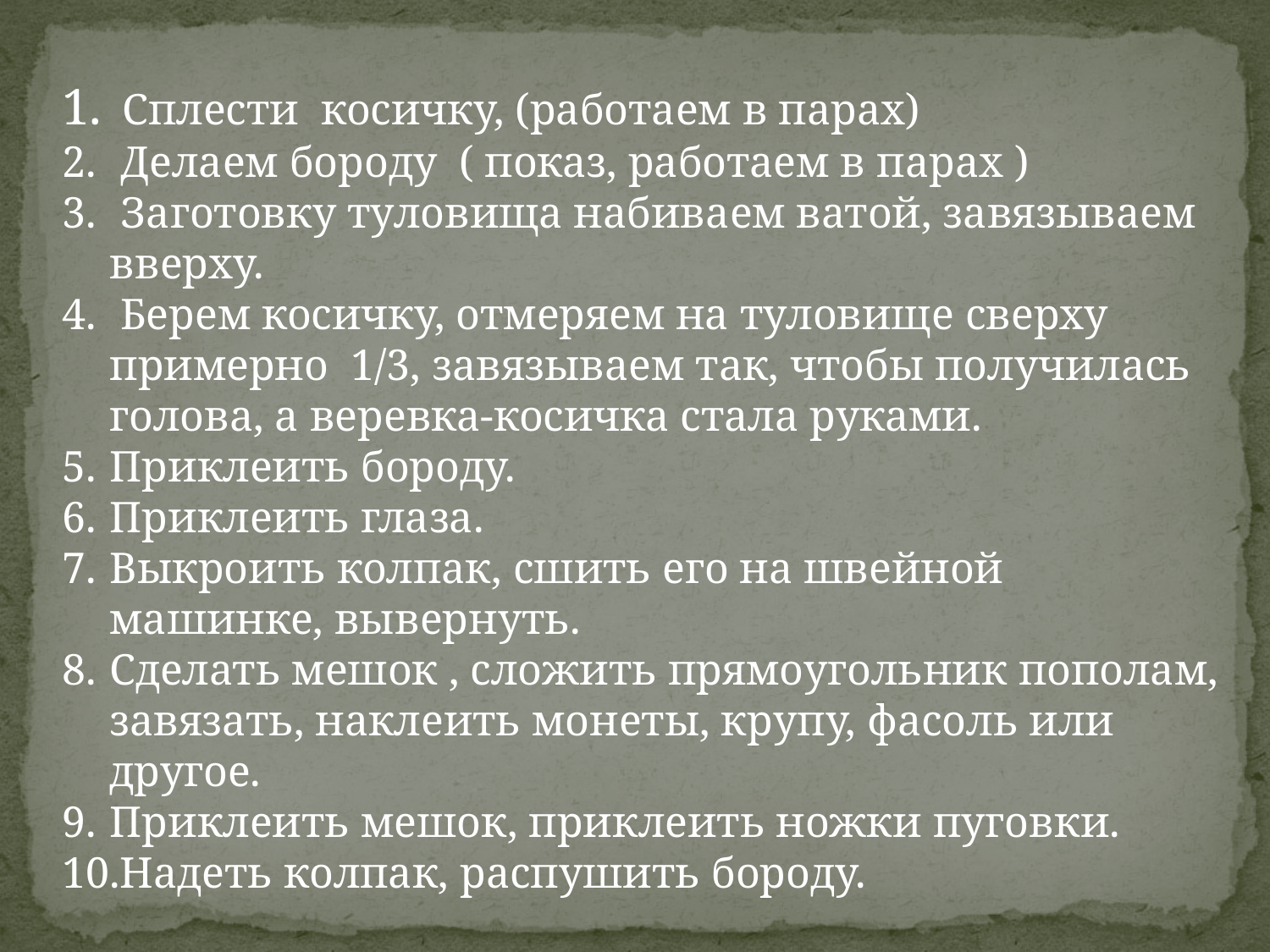

Сплести  косичку, (работаем в парах)
 Делаем бороду  ( показ, работаем в парах )
 Заготовку туловища набиваем ватой, завязываем вверху.
 Берем косичку, отмеряем на туловище сверху примерно  1/3, завязываем так, чтобы получилась голова, а веревка-косичка стала руками.
Приклеить бороду.
Приклеить глаза.
Выкроить колпак, сшить его на швейной машинке, вывернуть.
Сделать мешок , сложить прямоугольник пополам, завязать, наклеить монеты, крупу, фасоль или другое.
Приклеить мешок, приклеить ножки пуговки.
Надеть колпак, распушить бороду.